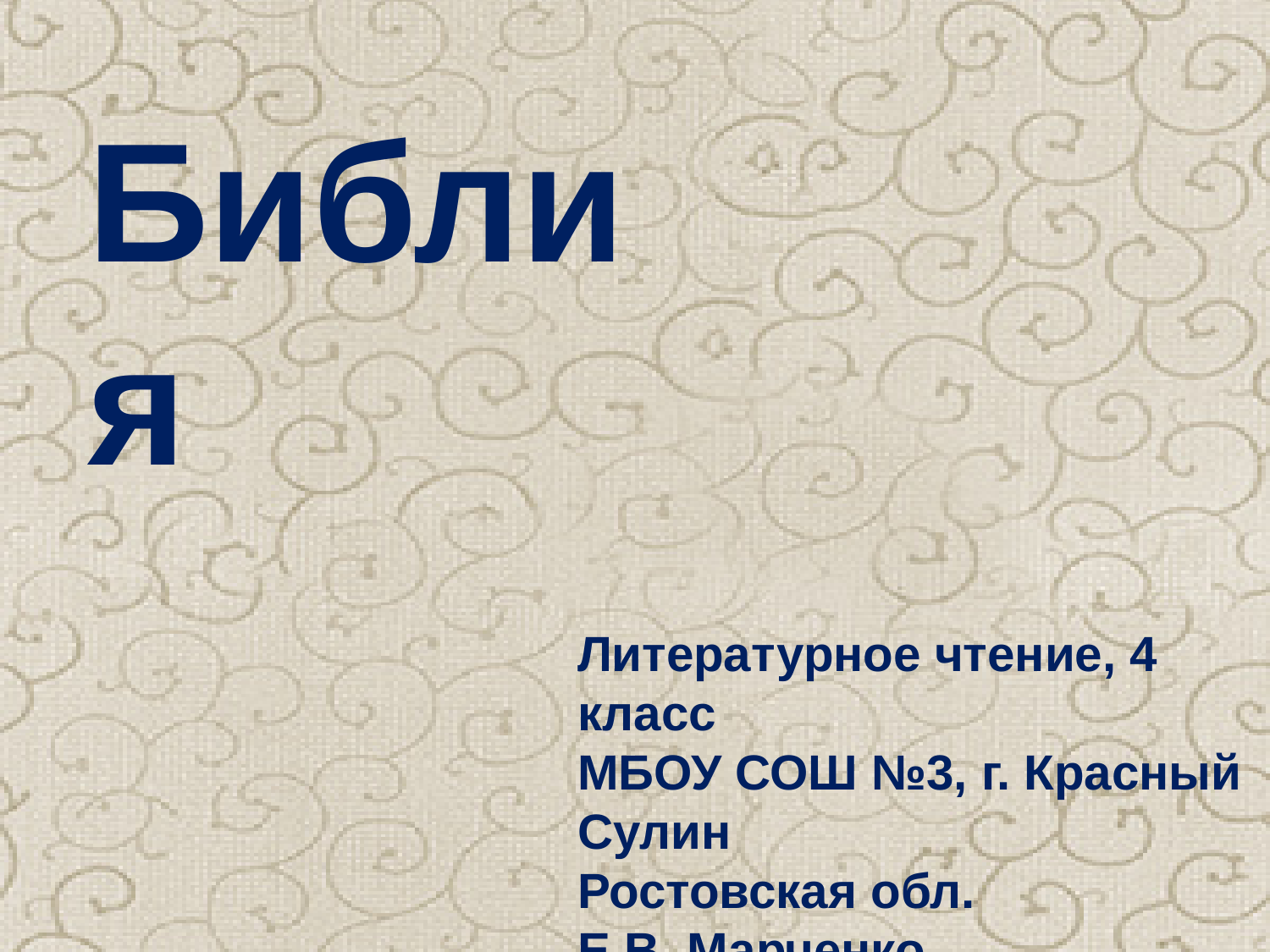

Библия

Литературное чтение, 4 класс
МБОУ СОШ №3, г. Красный Сулин
Ростовская обл.
Е.В. Марченко